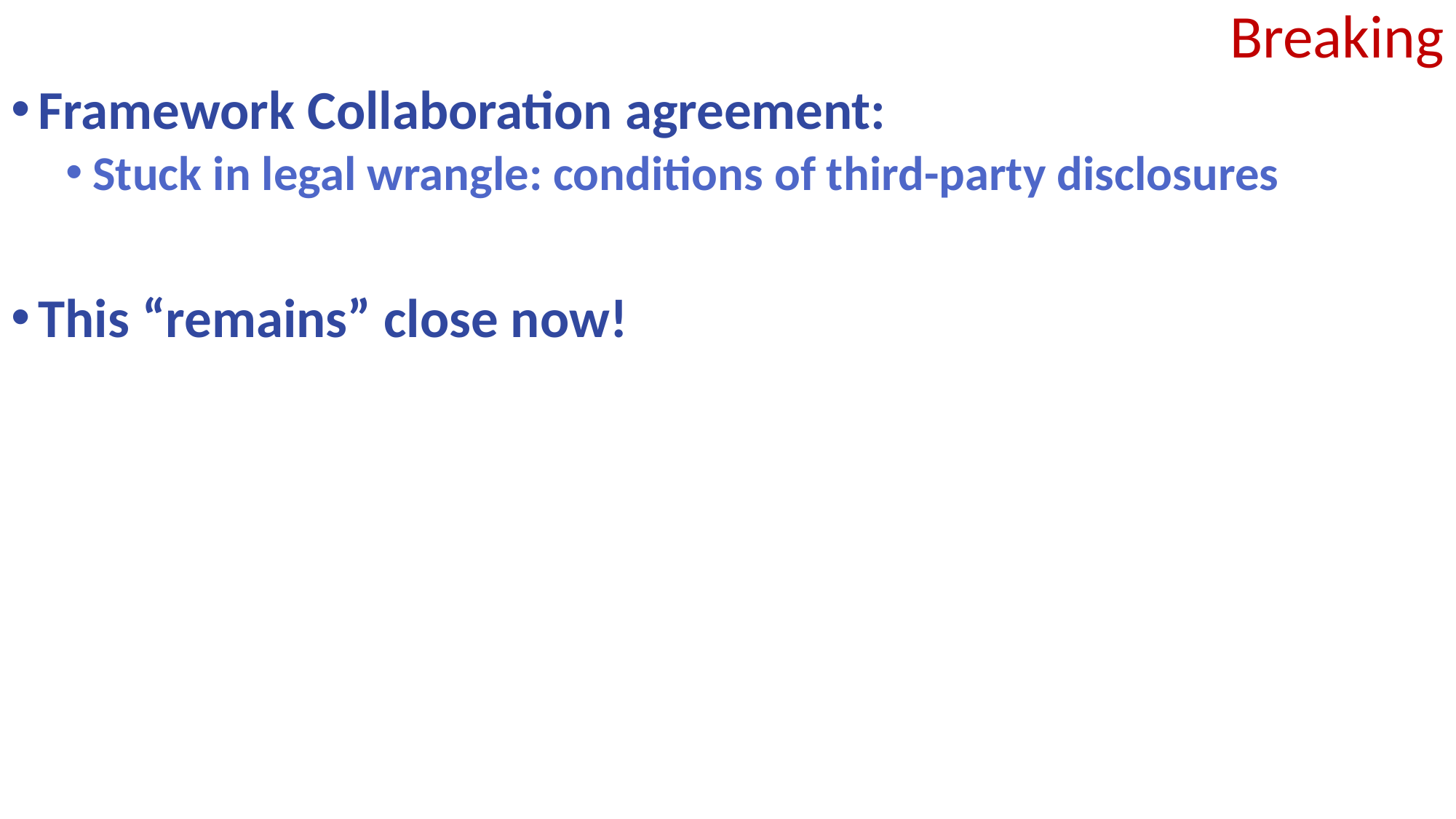

# Breaking
Framework Collaboration agreement:
Stuck in legal wrangle: conditions of third-party disclosures

This “remains” close now!